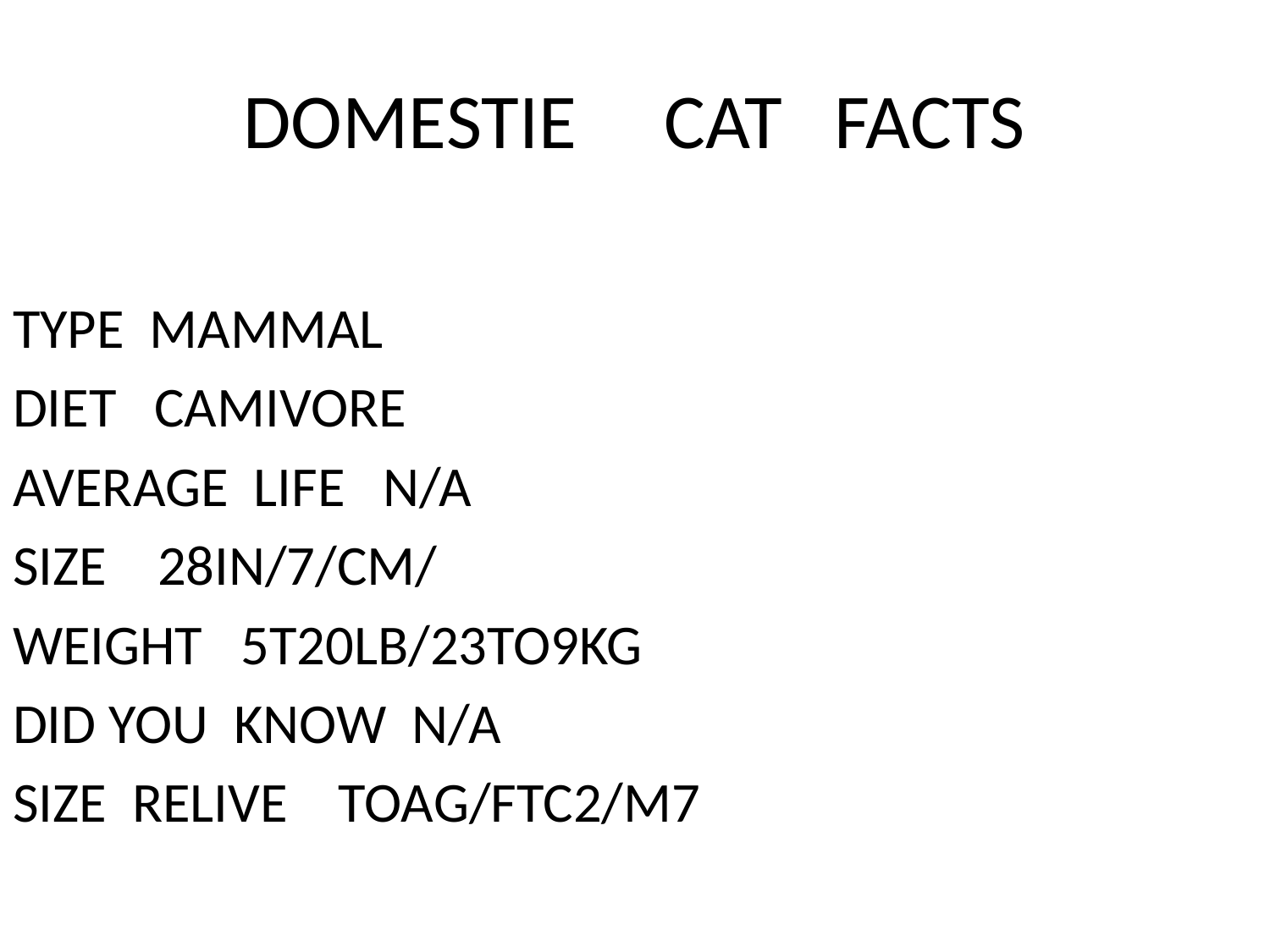

# DOMESTIE     CAT   FACTS
TYPE  MAMMAL
DIET   CAMIVORE
AVERAGE  LIFE   N/A
SIZE    28IN/7/CM/
WEIGHT   5T20LB/23TO9KG
DID YOU  KNOW  N/A
SIZE  RELIVE    TOAG/FTC2/M7